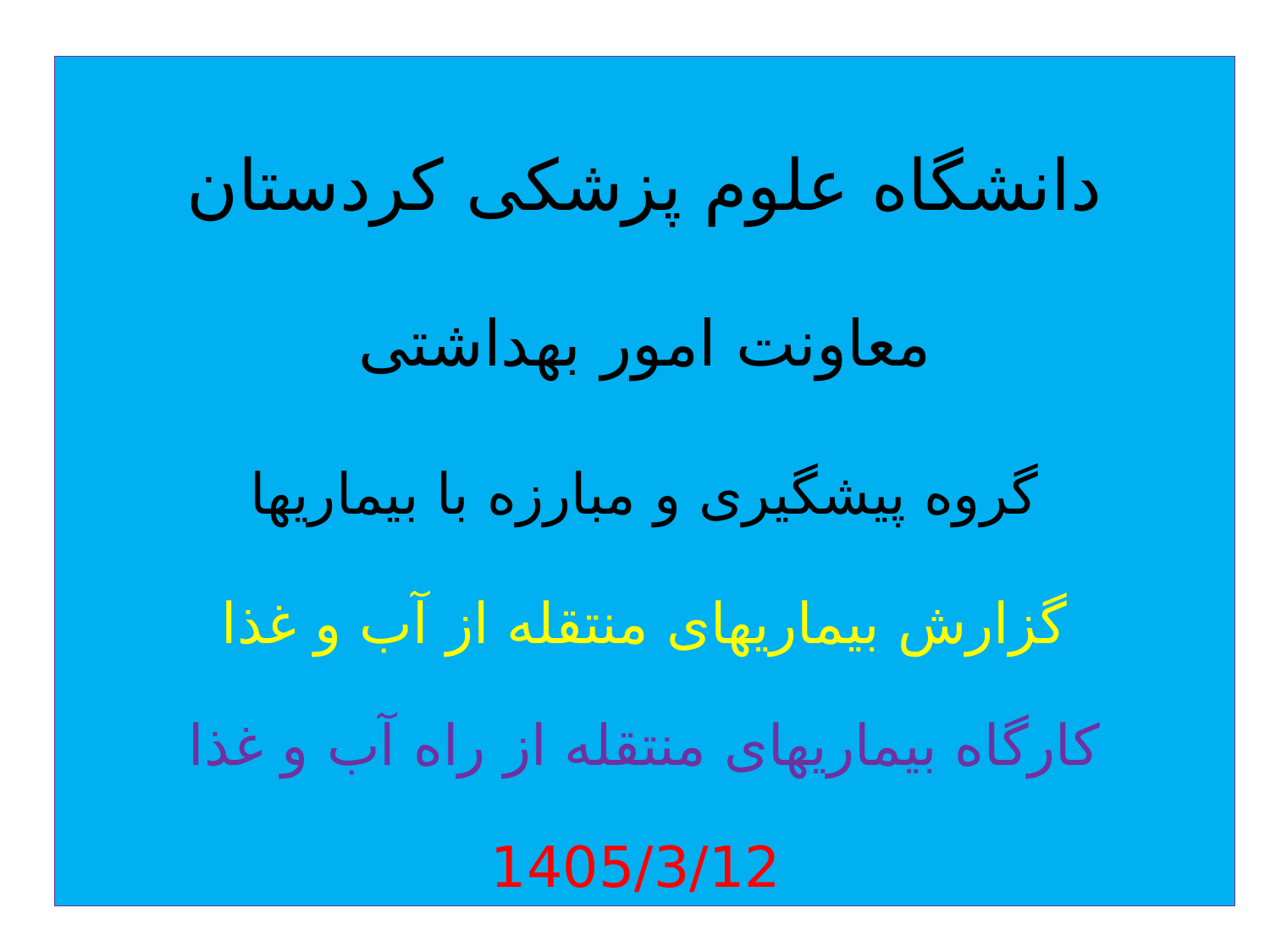

# دانشگاه علوم پزشکی کردستان معاونت امور بهداشتی گروه پیشگیری و مبارزه با بیماریها گزارش بیماریهای منتقله از آب و غذا کارگاه بیماریهای منتقله از راه آب و غذا 1405/3/12